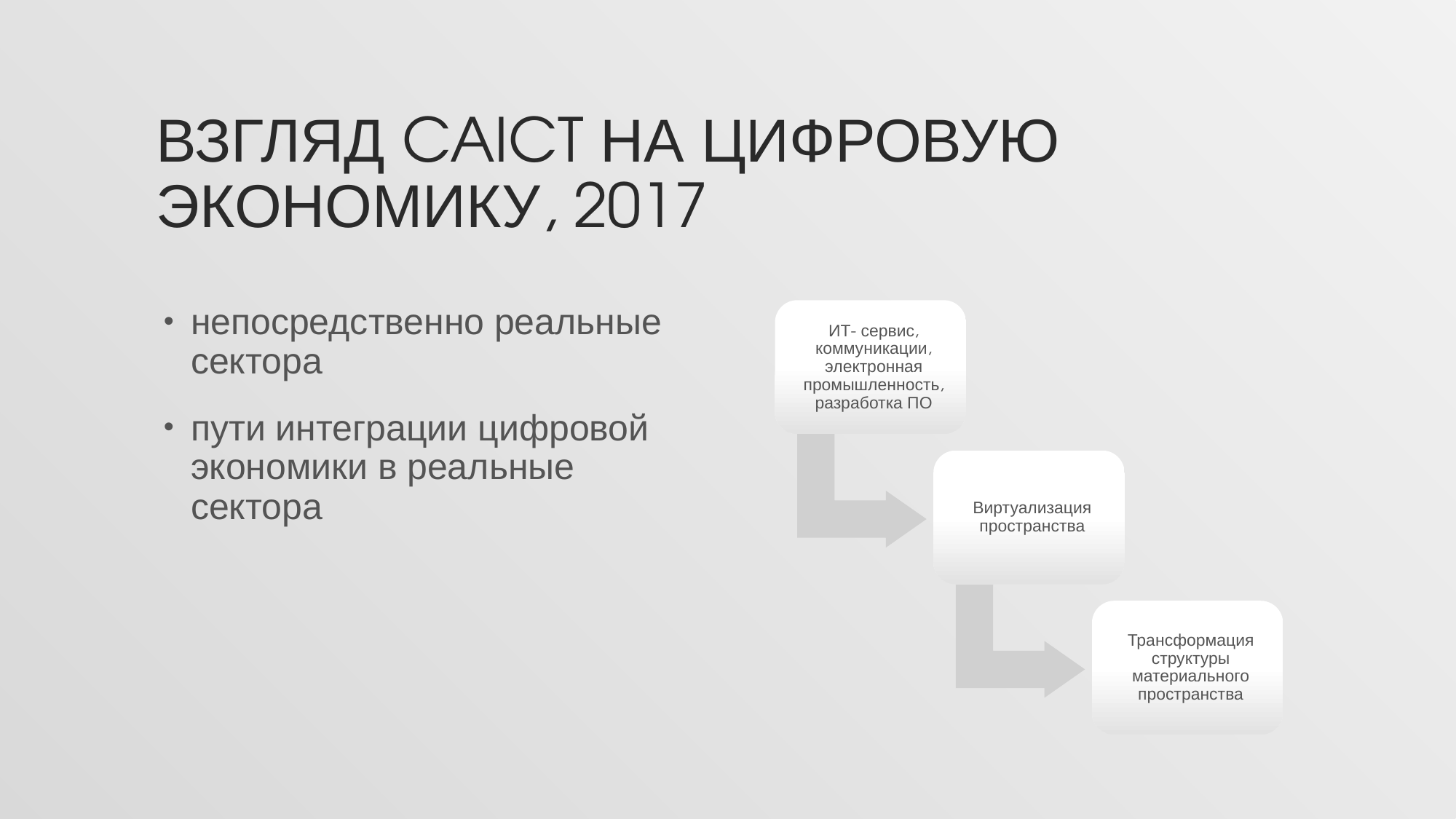

# Взгляд CAICT на цифровую экономику, 2017
непосредственно реальные сектора
пути интеграции цифровой экономики в реальные сектора
ИТ- сервис, коммуникации, электронная промышленность, разработка ПО
Виртуализация пространства
Трансформация структуры материального пространства